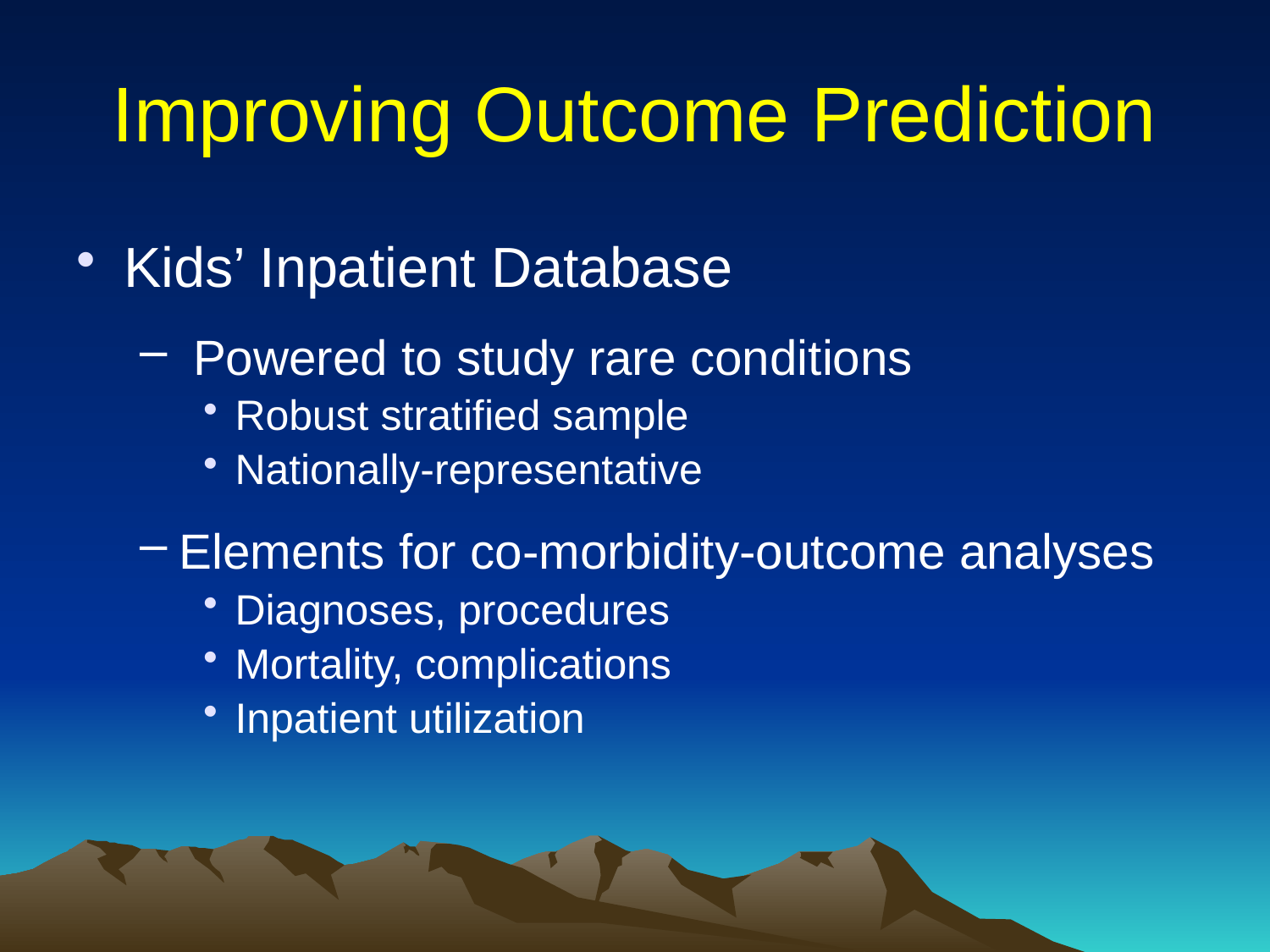

# Improving Outcome Prediction
Kids’ Inpatient Database

 Powered to study rare conditions
Robust stratified sample
Nationally-representative

Elements for co-morbidity-outcome analyses
Diagnoses, procedures
Mortality, complications
Inpatient utilization